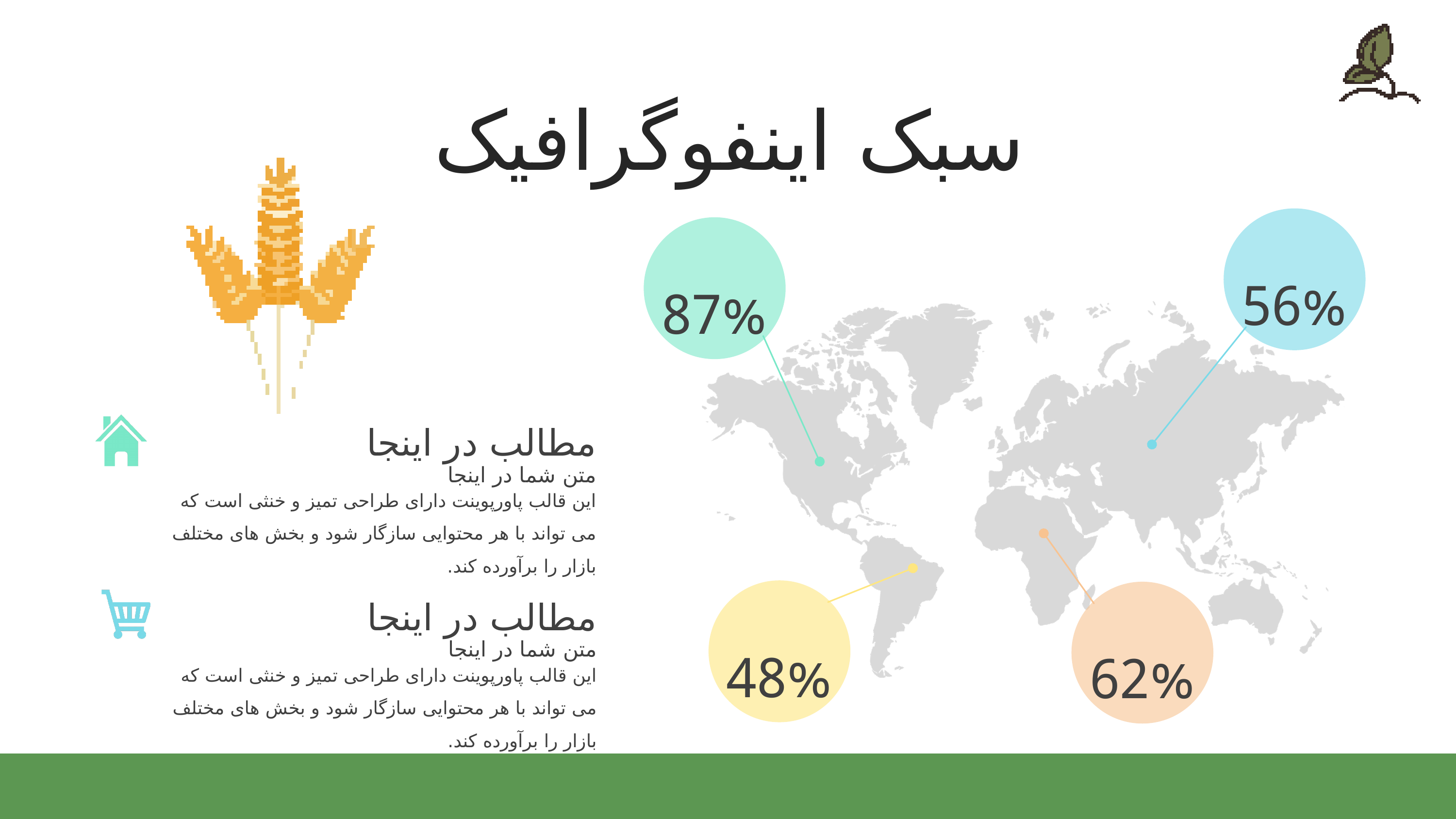

سبک اینفوگرافیک

56%
87%

مطالب در اینجا

متن شما در اینجا
این قالب پاورپوینت دارای طراحی تمیز و خنثی است که می تواند با هر محتوایی سازگار شود و بخش های مختلف بازار را برآورده کند.

مطالب در اینجا

48%
62%
متن شما در اینجا
این قالب پاورپوینت دارای طراحی تمیز و خنثی است که می تواند با هر محتوایی سازگار شود و بخش های مختلف بازار را برآورده کند.